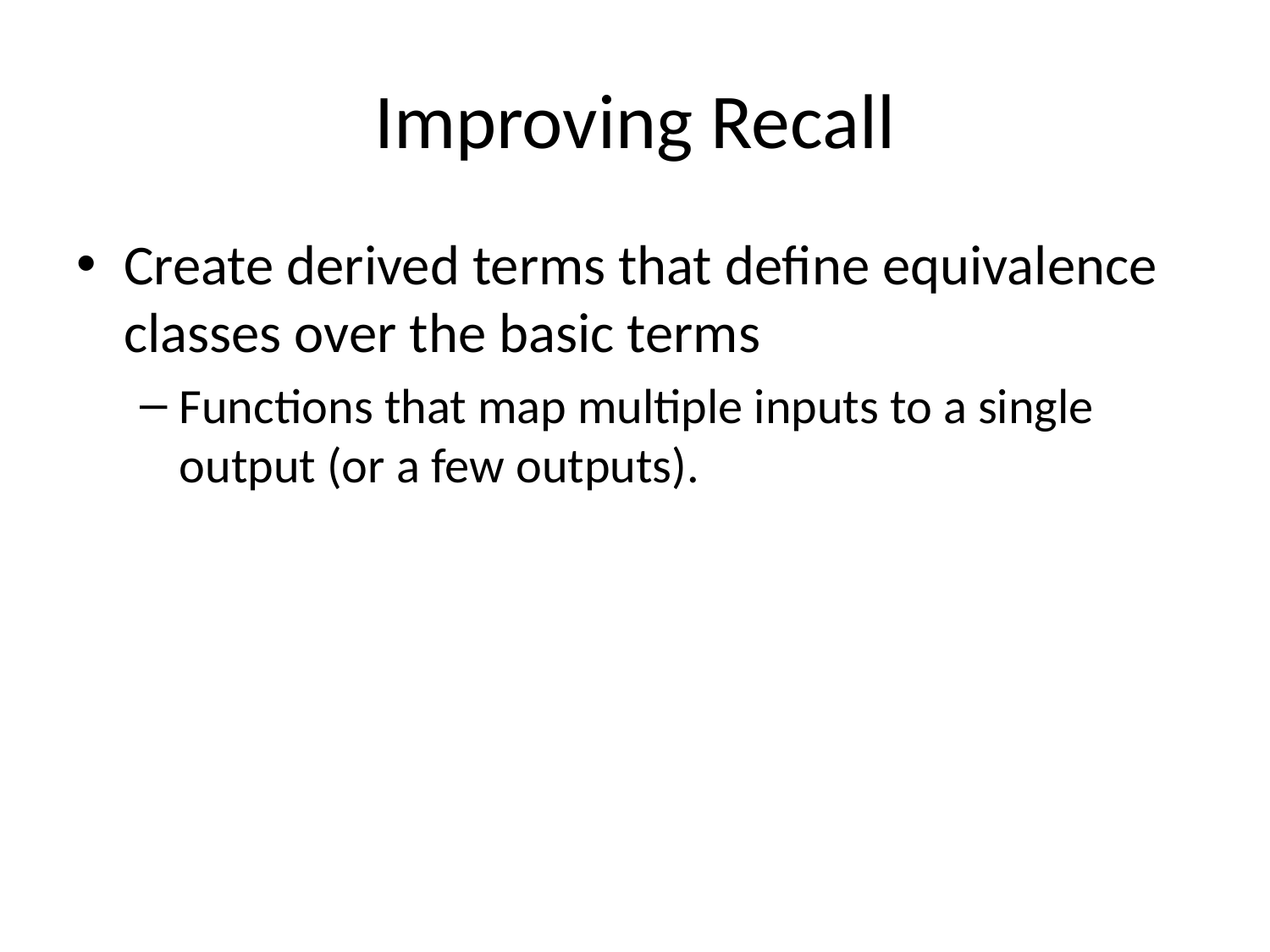

# Improving Recall
Create derived terms that define equivalence classes over the basic terms
Functions that map multiple inputs to a single output (or a few outputs).